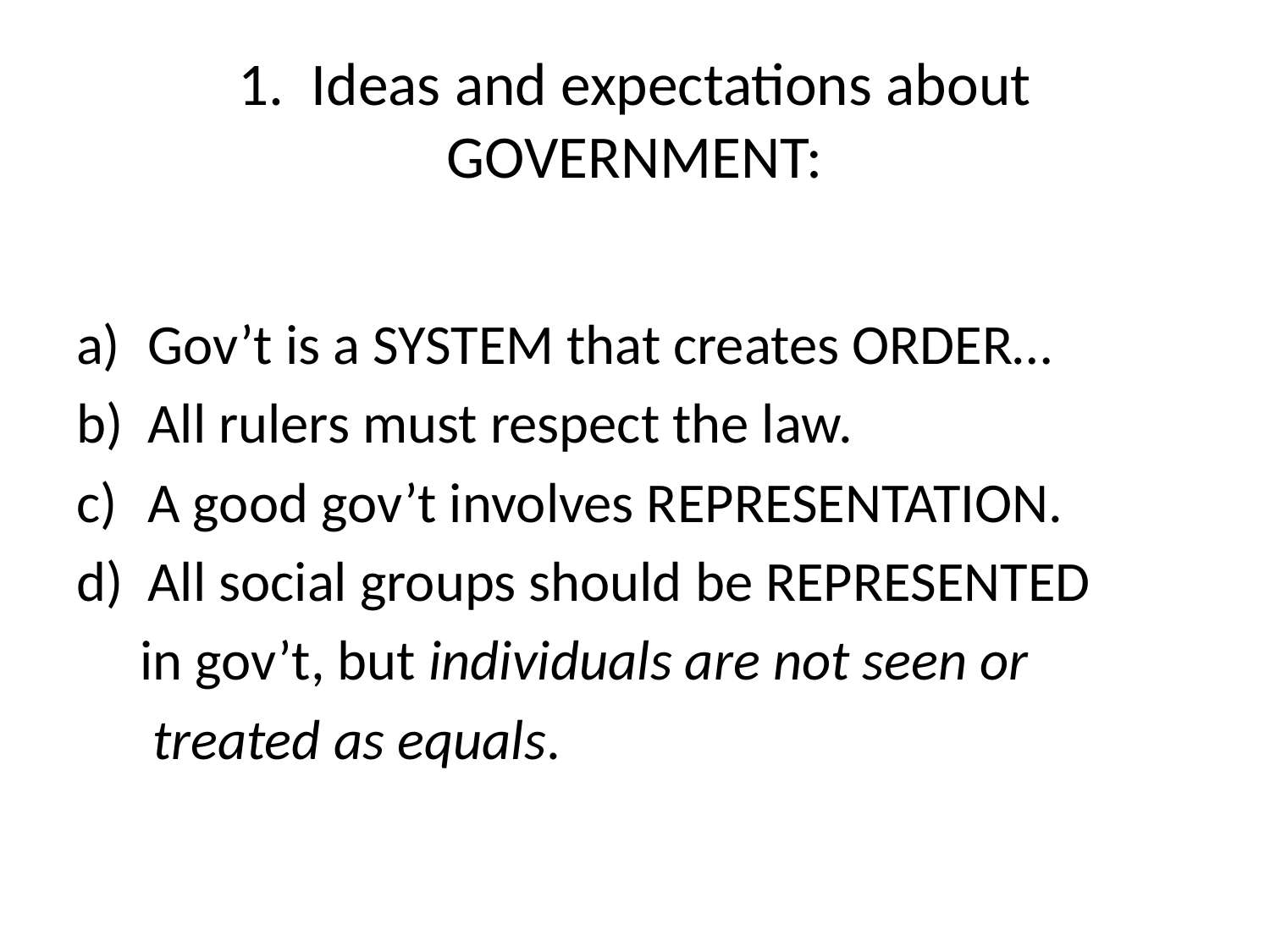

# 1.  Ideas and expectations about GOVERNMENT:

Gov’t is a SYSTEM that creates ORDER…
All rulers must respect the law.
A good gov’t involves REPRESENTATION.
All social groups should be REPRESENTED
     in gov’t, but individuals are not seen or
      treated as equals.